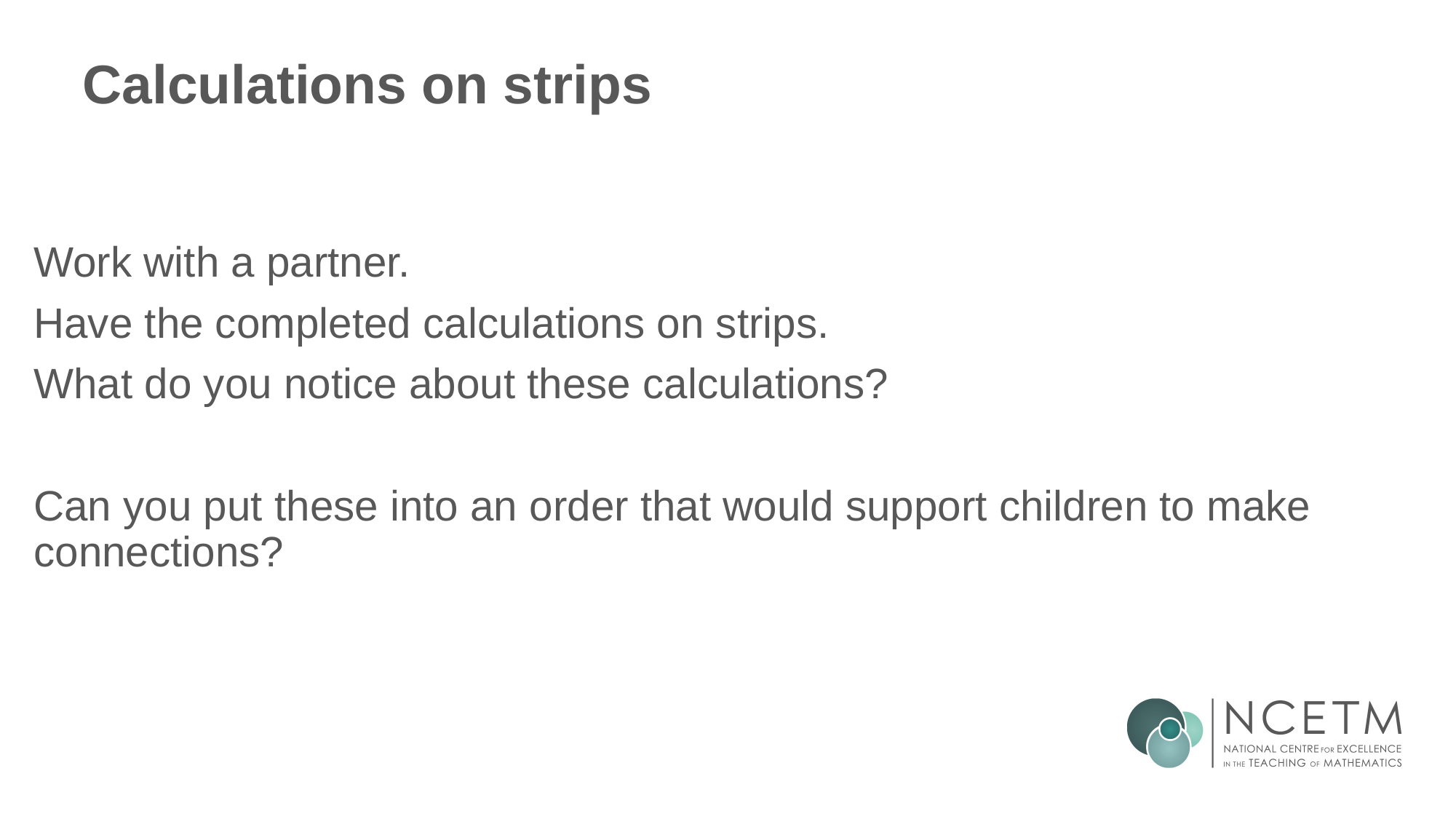

# Calculations on strips

Work with a partner.
Have the completed calculations on strips.
What do you notice about these calculations?

Can you put these into an order that would support children to make connections?